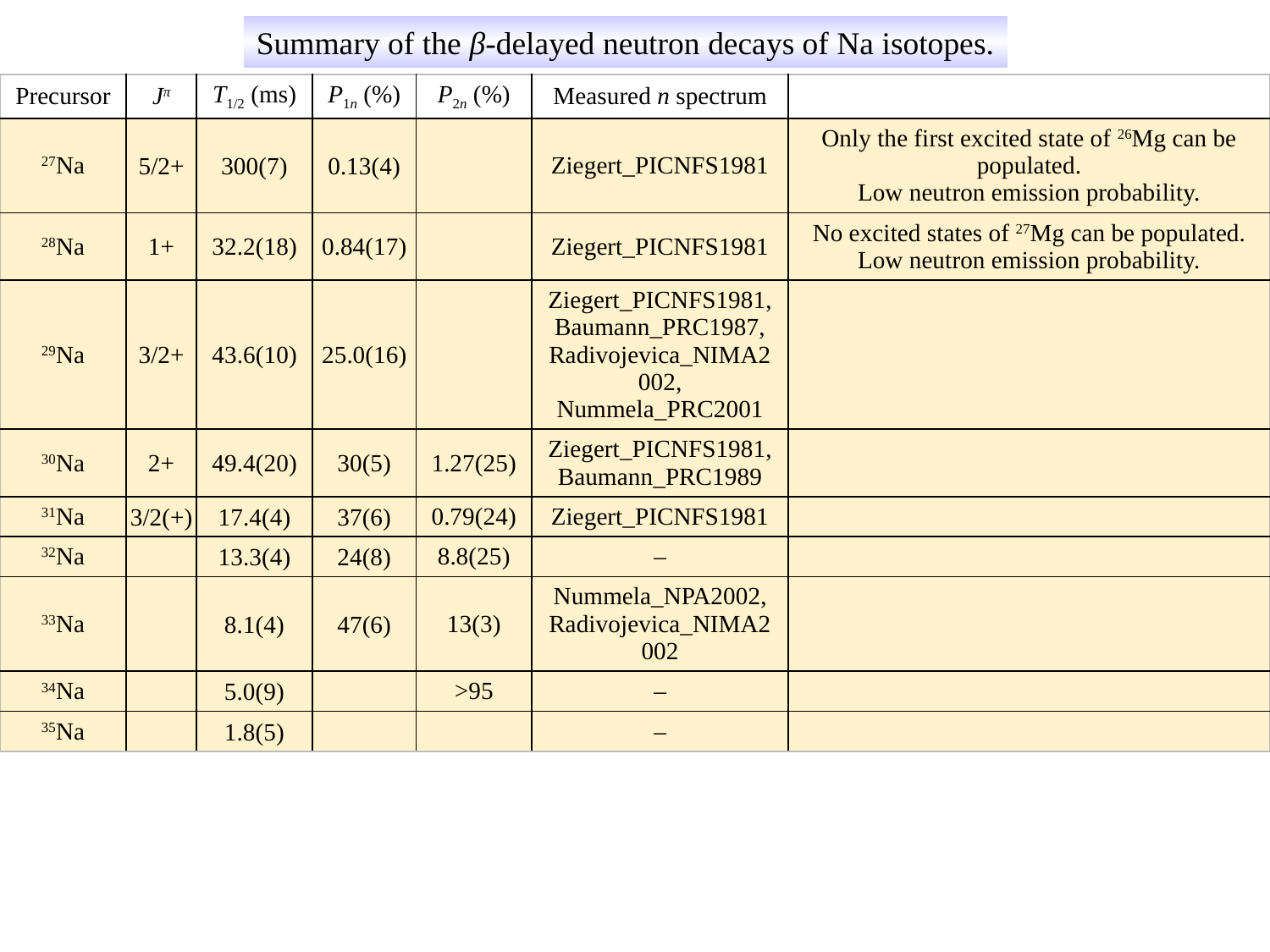

Summary of the β-delayed neutron decays of Na isotopes.
| Precursor | Jπ | T1/2 (ms) | P1n (%) | P2n (%) | Measured n spectrum |  |
| --- | --- | --- | --- | --- | --- | --- |
| 27Na | 5/2+ | 300(7) | 0.13(4) |  | Ziegert\_PICNFS1981 | Only the first excited state of 26Mg can be populated. Low neutron emission probability. |
| 28Na | 1+ | 32.2(18) | 0.84(17) |  | Ziegert\_PICNFS1981 | No excited states of 27Mg can be populated. Low neutron emission probability. |
| 29Na | 3/2+ | 43.6(10) | 25.0(16) |  | Ziegert\_PICNFS1981, Baumann\_PRC1987, Radivojevica\_NIMA2002, Nummela\_PRC2001 |  |
| 30Na | 2+ | 49.4(20) | 30(5) | 1.27(25) | Ziegert\_PICNFS1981, Baumann\_PRC1989 |  |
| 31Na | 3/2(+) | 17.4(4) | 37(6) | 0.79(24) | Ziegert\_PICNFS1981 |  |
| 32Na |  | 13.3(4) | 24(8) | 8.8(25) | – |  |
| 33Na |  | 8.1(4) | 47(6) | 13(3) | Nummela\_NPA2002, Radivojevica\_NIMA2002 |  |
| 34Na |  | 5.0(9) |  | >95 | – |  |
| 35Na |  | 1.8(5) |  |  | – |  |